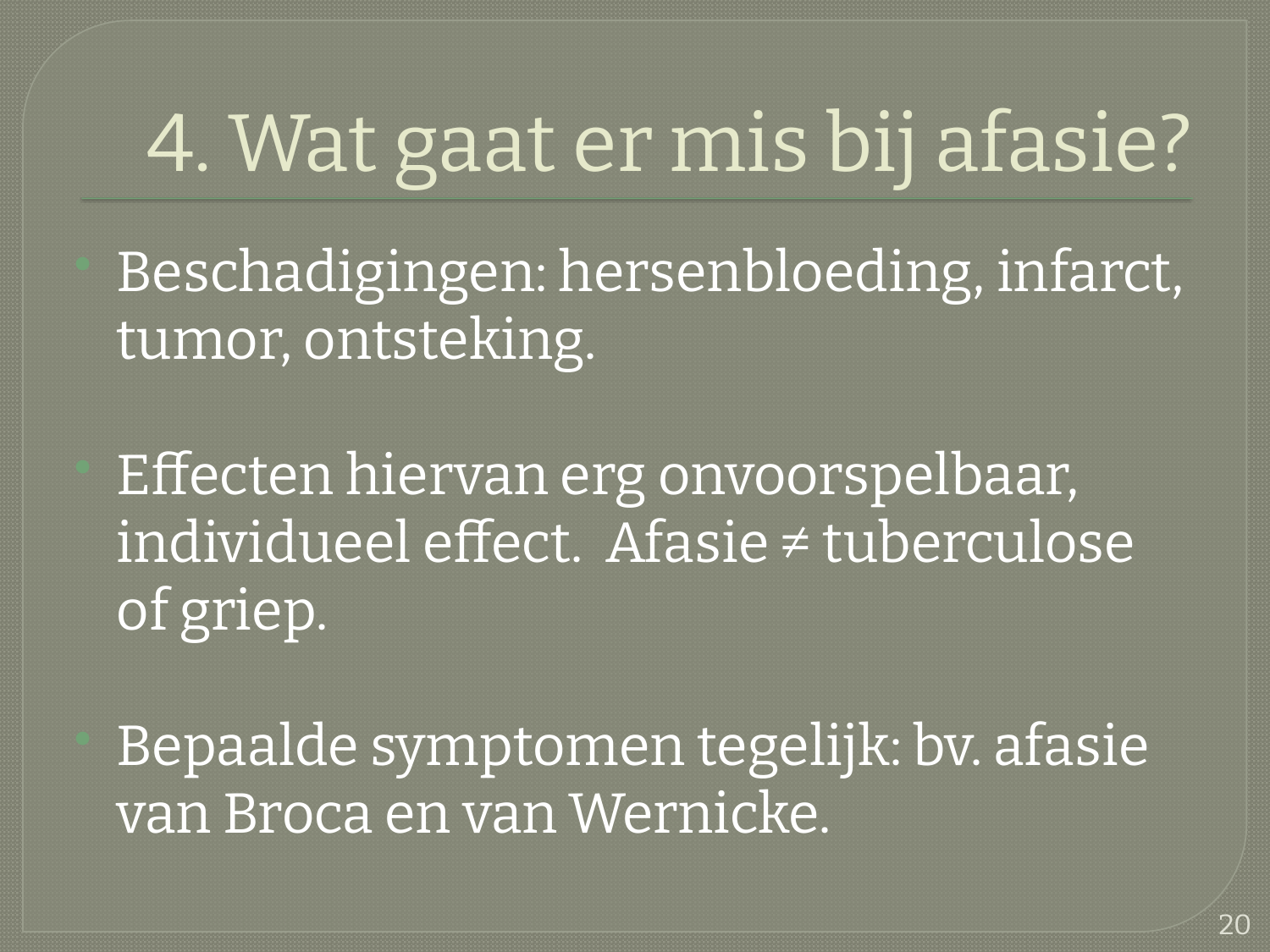

# 4. Wat gaat er mis bij afasie?
Beschadigingen: hersenbloeding, infarct, tumor, ontsteking.

Effecten hiervan erg onvoorspelbaar, individueel effect.  Afasie ≠ tuberculose of griep.

Bepaalde symptomen tegelijk: bv. afasie van Broca en van Wernicke.
20